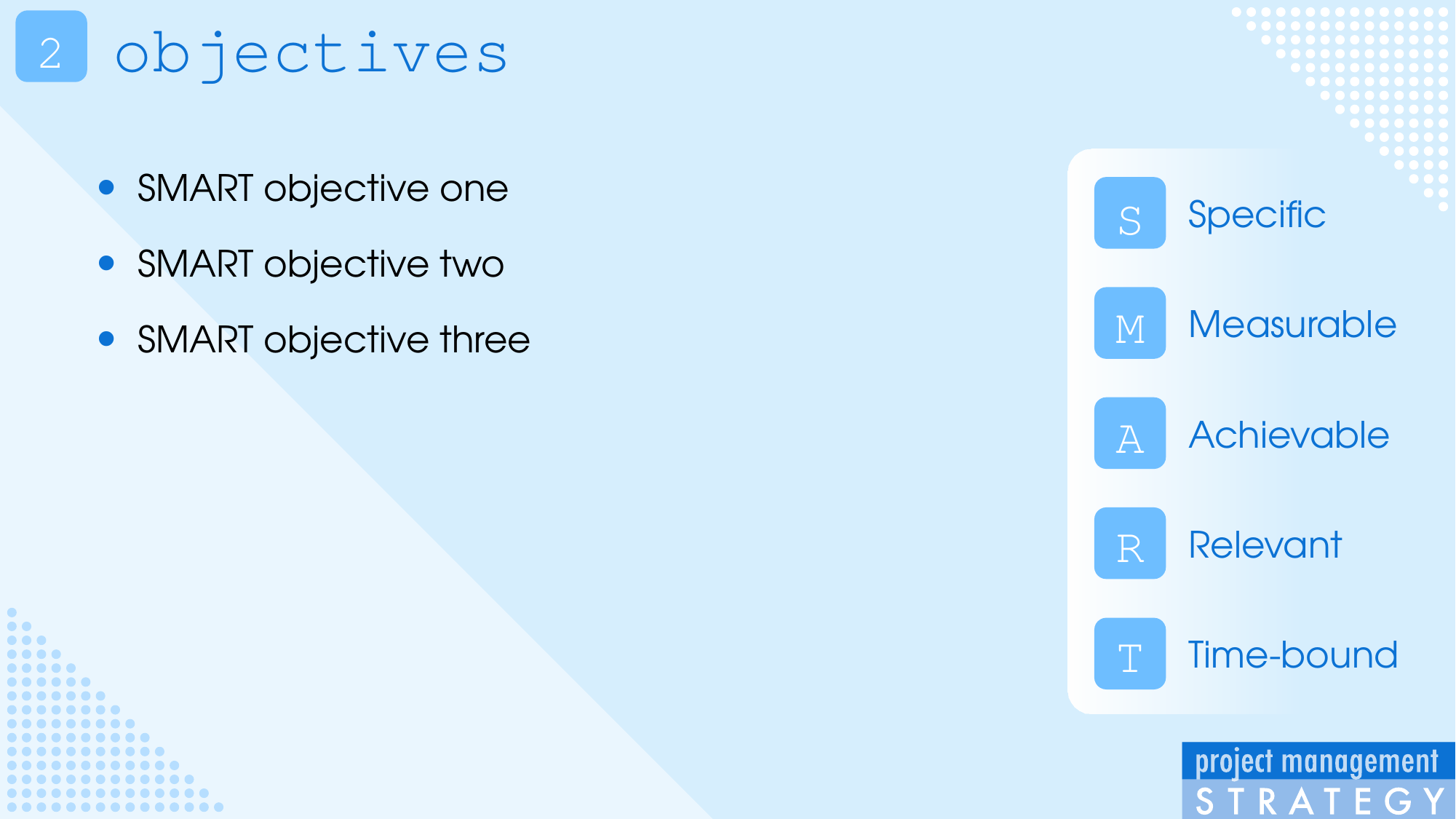

objectives

2

SMART objective one
SMART objective two
SMART objective three

Specific
S

M
Measurable

A
Achievable

R
Relevant

T
Time-bound